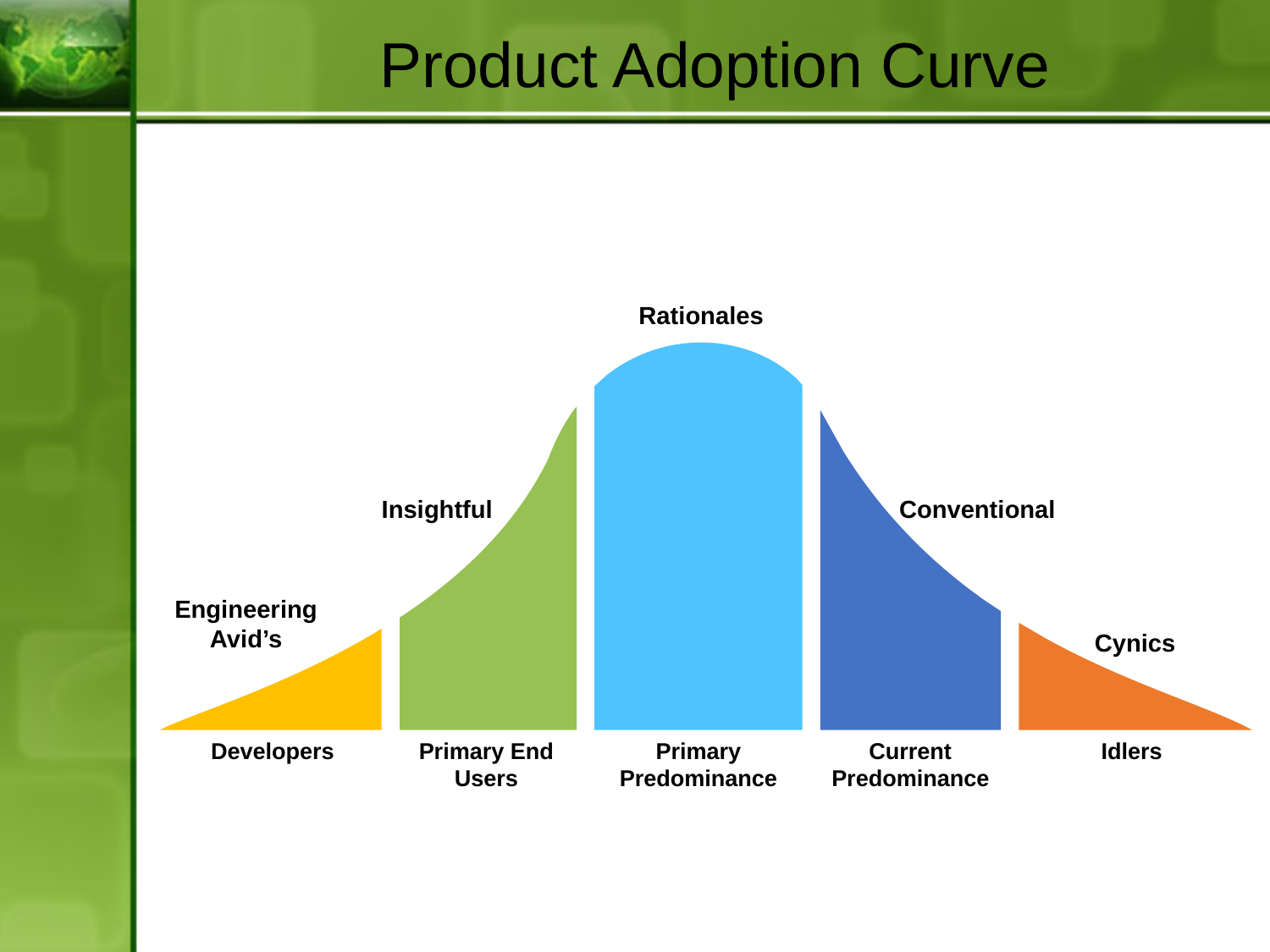

Product Adoption Curve
Rationales
Insightful
Conventional
Engineering Avid’s
Cynics
Developers
Primary End Users
Primary Predominance
Current Predominance
Idlers